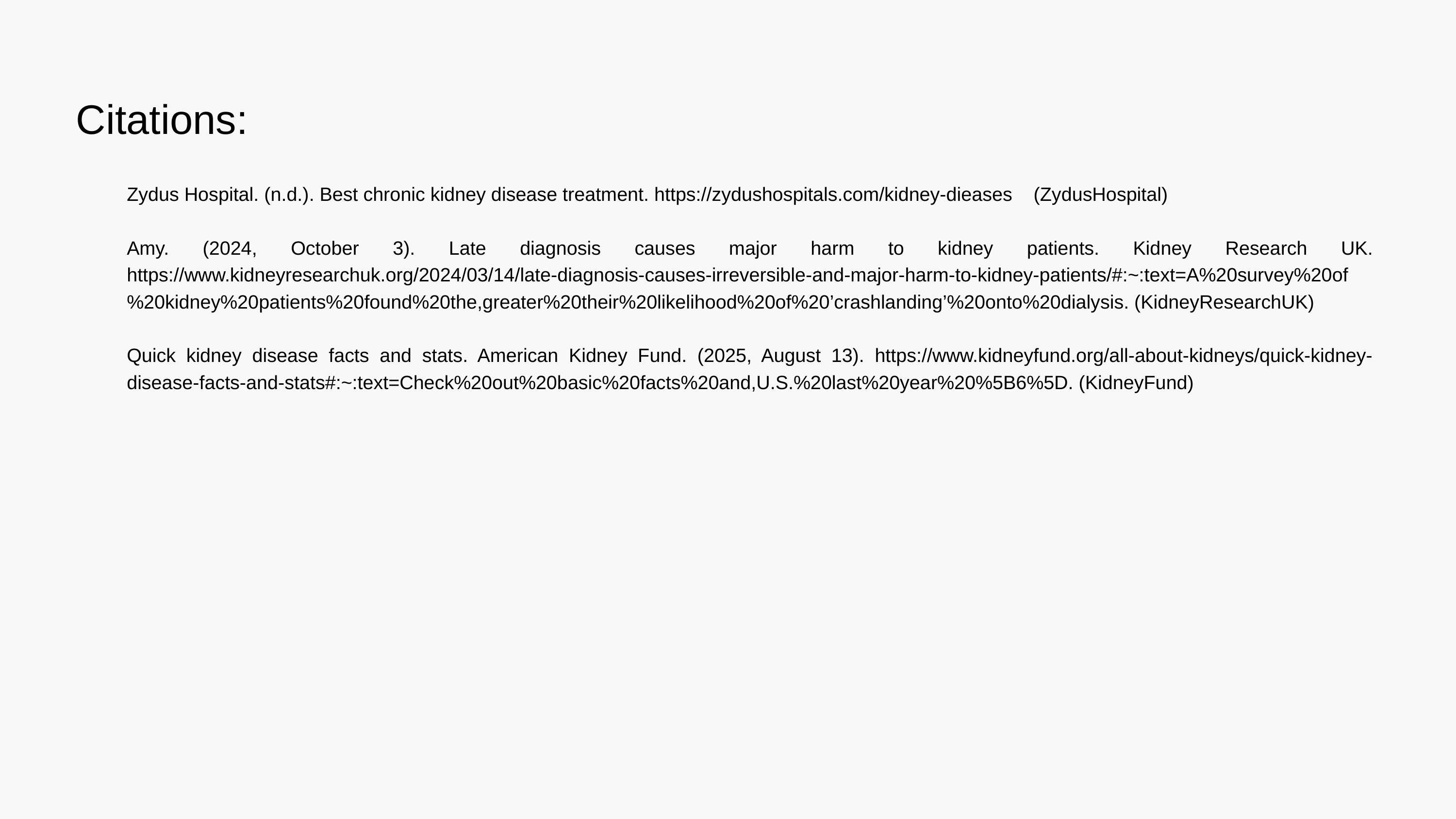

Citations:

Zydus Hospital. (n.d.). Best chronic kidney disease treatment. https://zydushospitals.com/kidney-dieases    (ZydusHospital)

Amy. (2024, October 3). Late diagnosis causes major harm to kidney patients. Kidney Research UK. https://www.kidneyresearchuk.org/2024/03/14/late-diagnosis-causes-irreversible-and-major-harm-to-kidney-patients/#:~:text=A%20survey%20of%20kidney%20patients%20found%20the,greater%20their%20likelihood%20of%20’crashlanding’%20onto%20dialysis. (KidneyResearchUK)

Quick kidney disease facts and stats. American Kidney Fund. (2025, August 13). https://www.kidneyfund.org/all-about-kidneys/quick-kidney-disease-facts-and-stats#:~:text=Check%20out%20basic%20facts%20and,U.S.%20last%20year%20%5B6%5D. (KidneyFund)